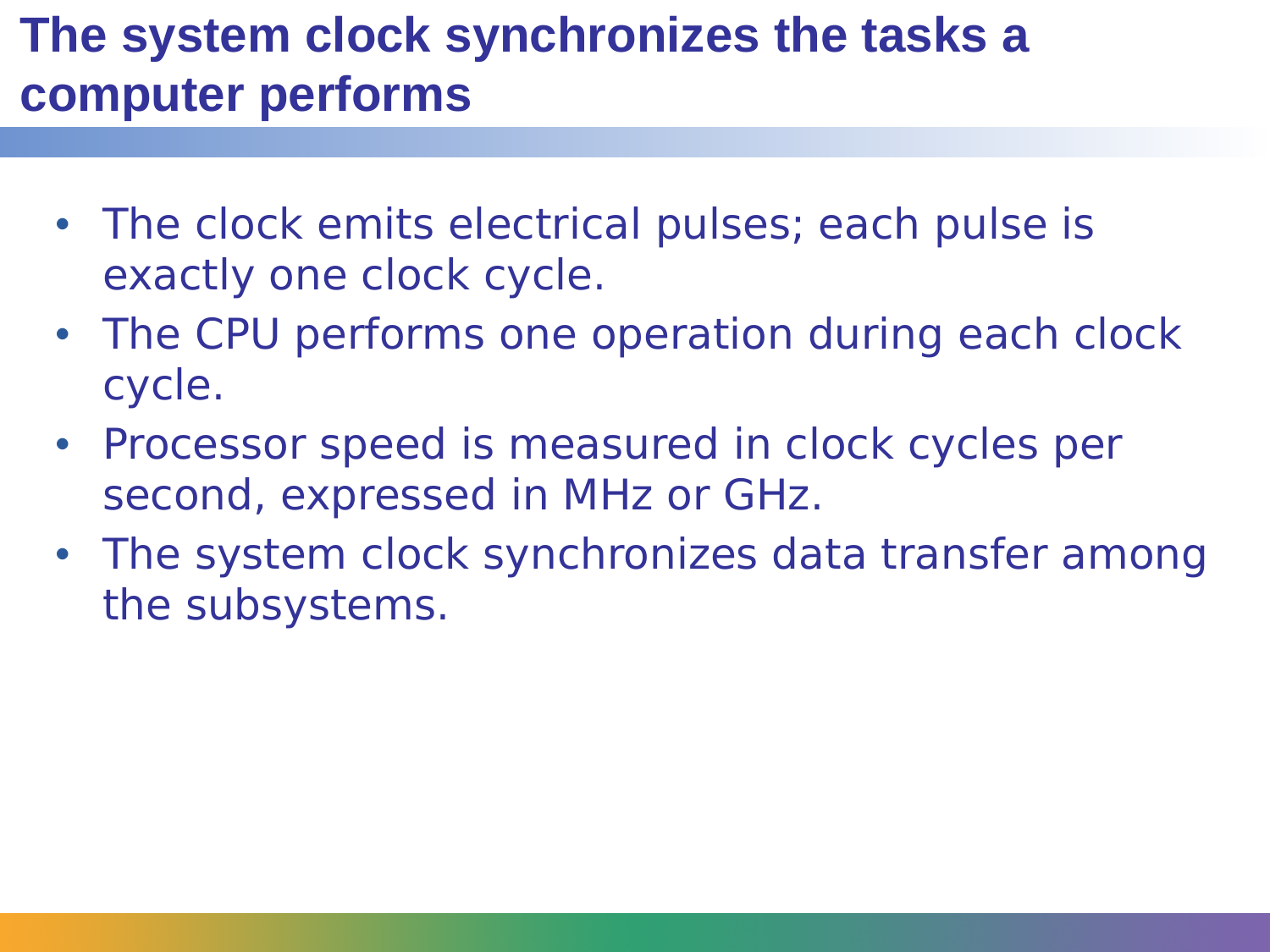

# The system clock synchronizes the tasks a computer performs
The clock emits electrical pulses; each pulse is exactly one clock cycle.
The CPU performs one operation during each clock cycle.
Processor speed is measured in clock cycles per second, expressed in MHz or GHz.
The system clock synchronizes data transfer among the subsystems.